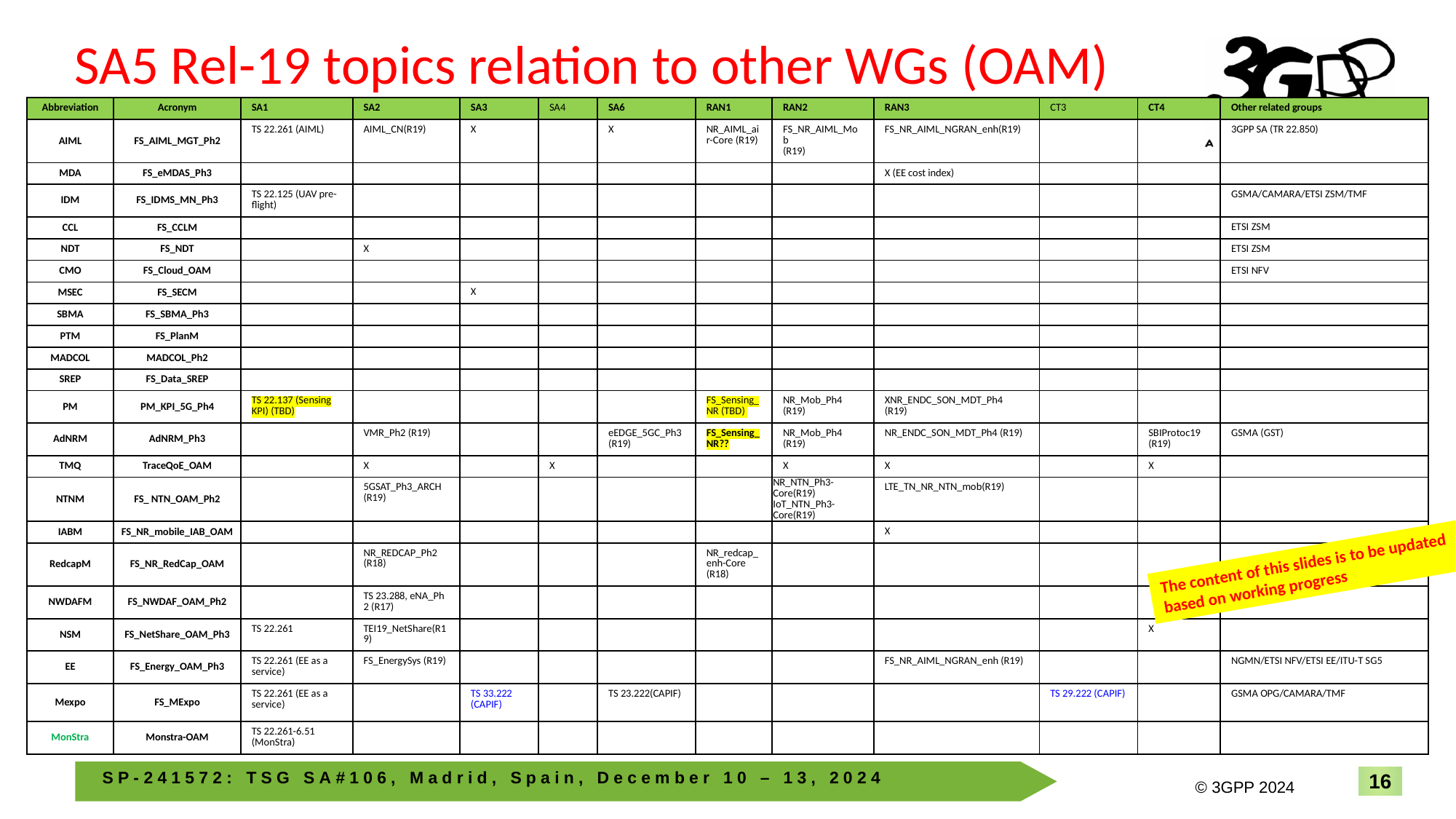

SA5 Rel-19 topics relation to other WGs (OAM)
| Abbreviation | Acronym | SA1 | SA2 | SA3 | SA4 | SA6 | RAN1 | RAN2 | RAN3 | CT3 | CT4 | Other related groups |
| --- | --- | --- | --- | --- | --- | --- | --- | --- | --- | --- | --- | --- |
| AIML | FS\_AIML\_MGT\_Ph2 | TS 22.261 (AIML) | AIML\_CN(R19) | X |  | X | NR\_AIML\_air-Core (R19) | FS\_NR\_AIML\_Mob (R19) | FS\_NR\_AIML\_NGRAN\_enh(R19) |  |  | 3GPP SA (TR 22.850) |
| MDA | FS\_eMDAS\_Ph3 |  |  |  |  |  |  |  | X (EE cost index) |  |  |  |
| IDM | FS\_IDMS\_MN\_Ph3 | TS 22.125 (UAV pre-flight) |  |  |  |  |  |  |  |  |  | GSMA/CAMARA/ETSI ZSM/TMF |
| CCL | FS\_CCLM |  |  |  |  |  |  |  |  |  |  | ETSI ZSM |
| NDT | FS\_NDT |  | X |  |  |  |  |  |  |  |  | ETSI ZSM |
| CMO | FS\_Cloud\_OAM |  |  |  |  |  |  |  |  |  |  | ETSI NFV |
| MSEC | FS\_SECM |  |  | X |  |  |  |  |  |  |  |  |
| SBMA | FS\_SBMA\_Ph3 |  |  |  |  |  |  |  |  |  |  |  |
| PTM | FS\_PlanM |  |  |  |  |  |  |  |  |  |  |  |
| MADCOL | MADCOL\_Ph2 |  |  |  |  |  |  |  |  |  |  |  |
| SREP | FS\_Data\_SREP |  |  |  |  |  |  |  |  |  |  |  |
| PM | PM\_KPI\_5G\_Ph4 | TS 22.137 (Sensing KPI) (TBD) |  |  |  |  | FS\_Sensing\_NR (TBD) | NR\_Mob\_Ph4 (R19) | XNR\_ENDC\_SON\_MDT\_Ph4 (R19) |  |  |  |
| AdNRM | AdNRM\_Ph3 |  | VMR\_Ph2 (R19) |  |  | eEDGE\_5GC\_Ph3 (R19) | FS\_Sensing\_NR?? | NR\_Mob\_Ph4 (R19) | NR\_ENDC\_SON\_MDT\_Ph4 (R19) |  | SBIProtoc19 (R19) | GSMA (GST) |
| TMQ | TraceQoE\_OAM |  | X |  | X |  |  | X | X |  | X |  |
| NTNM | FS\_ NTN\_OAM\_Ph2 |  | 5GSAT\_Ph3\_ARCH (R19) |  |  |  |  | NR\_NTN\_Ph3-Core(R19) IoT\_NTN\_Ph3-Core(R19) | LTE\_TN\_NR\_NTN\_mob(R19) |  |  |  |
| IABM | FS\_NR\_mobile\_IAB\_OAM |  |  |  |  |  |  |  | X |  |  |  |
| RedcapM | FS\_NR\_RedCap\_OAM |  | NR\_REDCAP\_Ph2 (R18) |  |  |  | NR\_redcap\_enh-Core (R18) |  |  |  |  |  |
| NWDAFM | FS\_NWDAF\_OAM\_Ph2 |  | TS 23.288, eNA\_Ph 2 (R17) |  |  |  |  |  |  |  |  |  |
| NSM | FS\_NetShare\_OAM\_Ph3 | TS 22.261 | TEI19\_NetShare(R19) |  |  |  |  |  |  |  | X |  |
| EE | FS\_Energy\_OAM\_Ph3 | TS 22.261 (EE as a service) | FS\_EnergySys (R19) |  |  |  |  |  | FS\_NR\_AIML\_NGRAN\_enh (R19) |  |  | NGMN/ETSI NFV/ETSI EE/ITU-T SG5 |
| Mexpo | FS\_MExpo | TS 22.261 (EE as a service) |  | TS 33.222 (CAPIF) |  | TS 23.222(CAPIF) |  |  |  | TS 29.222 (CAPIF) |  | GSMA OPG/CAMARA/TMF |
| MonStra | Monstra-OAM | TS 22.261-6.51 (MonStra) |  |  |  |  |  |  |  |  |  |  |
The content of this slides is to be updated based on working progress